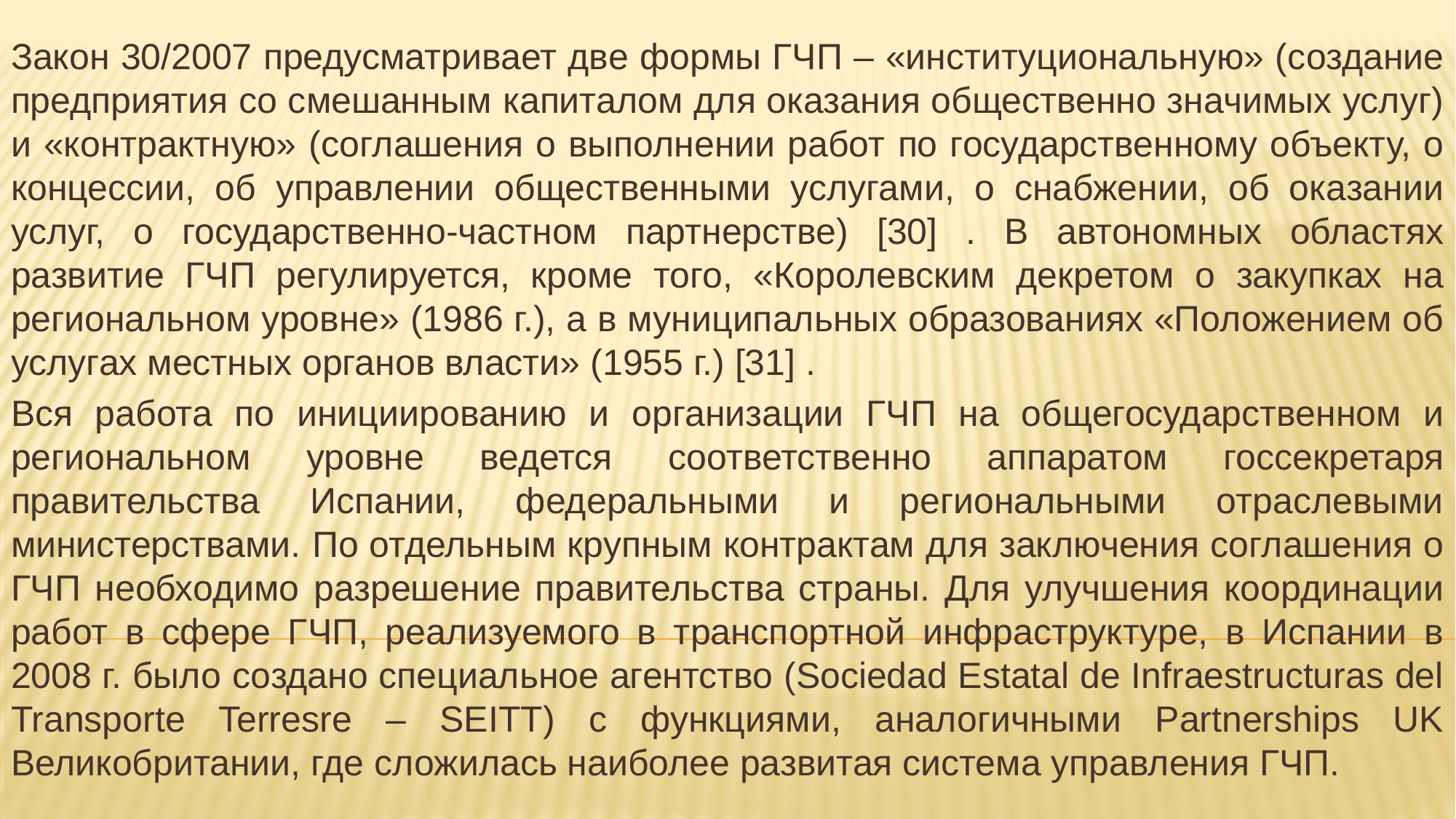

Закон 30/2007 предусматривает две формы ГЧП – «институциональную» (создание предприятия со смешанным капиталом для оказания общественно значимых услуг) и «контрактную» (соглашения о выполнении работ по государственному объекту, о концессии, об управлении общественными услугами, о снабжении, об оказании услуг, о государственно-частном партнерстве) [30] . В автономных областях развитие ГЧП регулируется, кроме того, «Королевским декретом о закупках на региональном уровне» (1986 г.), а в муниципальных образованиях «Положением об услугах местных органов власти» (1955 г.) [31] .
Вся работа по инициированию и организации ГЧП на общегосударственном и региональном уровне ведется соответственно аппаратом госсекретаря правительства Испании, федеральными и региональными отраслевыми министерствами. По отдельным крупным контрактам для заключения соглашения о ГЧП необходимо разрешение правительства страны. Для улучшения координации работ в сфере ГЧП, реализуемого в транспортной инфраструктуре, в Испании в 2008 г. было создано специальное агентство (Sociedad Estatal de Infraestructuras del Transporte Terresre – SEITT) с функциями, аналогичными Partnerships UK Великобритании, где сложилась наиболее развитая система управления ГЧП.